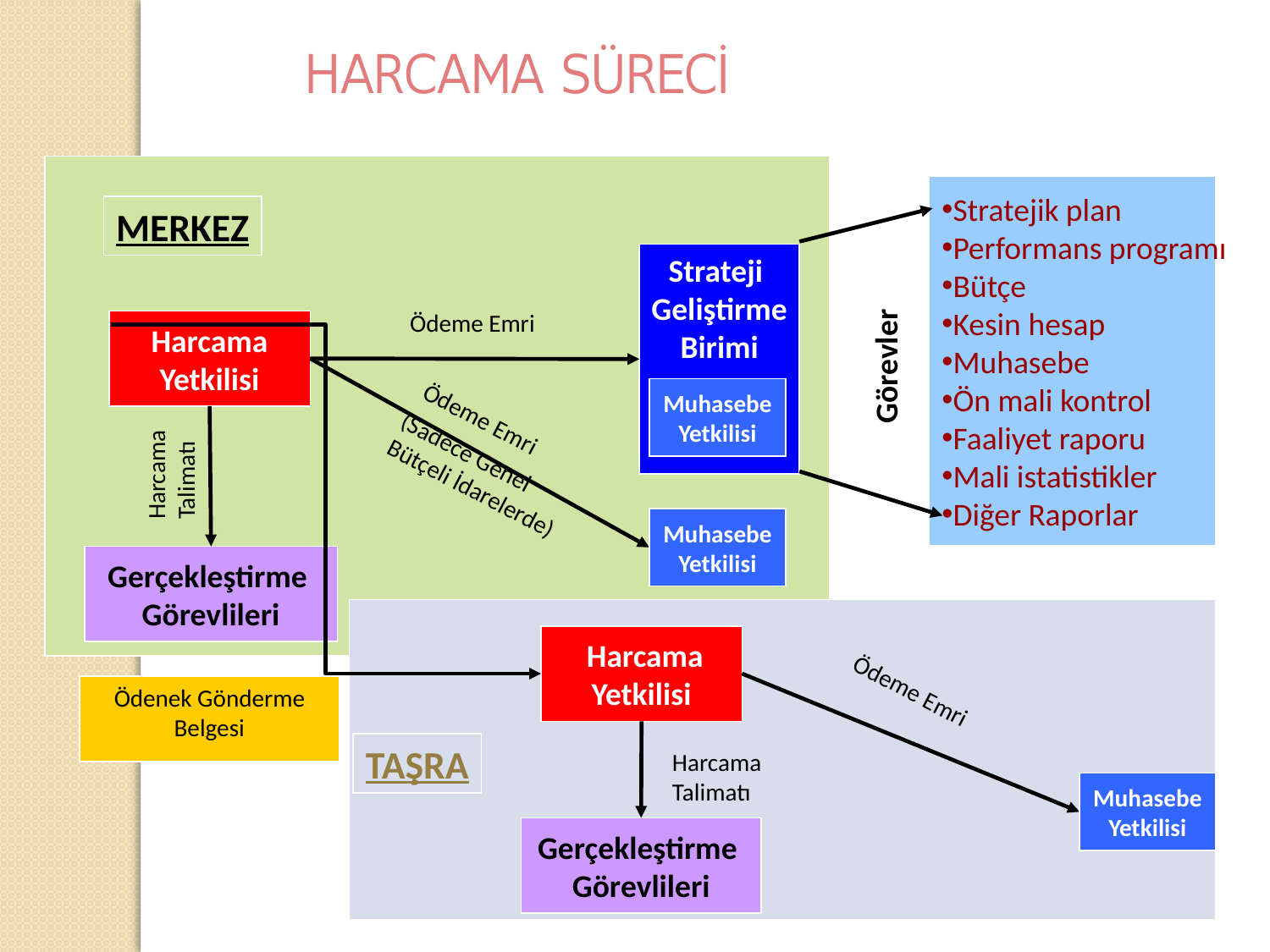

HARCAMA SÜRECİ

Stratejik plan
Performans programı
Bütçe
Kesin hesap
Muhasebe
Ön mali kontrol
Faaliyet raporu
Mali istatistikler
Diğer Raporlar
MERKEZ

Ödeme Emri
Strateji
Geliştirme
Birimi
Görevler
Harcama
Yetkilisi
Ödeme Emri
(Sadece Genel Bütçeli İdarelerde)
Muhasebe
Yetkilisi
Harcama Talimatı

Muhasebe
Yetkilisi
Gerçekleştirme
Görevlileri
Ödenek Gönderme Belgesi

Ödeme Emri
 Harcama
Yetkilisi
Harcama Talimatı
TAŞRA
Muhasebe
Yetkilisi
Gerçekleştirme
Görevlileri